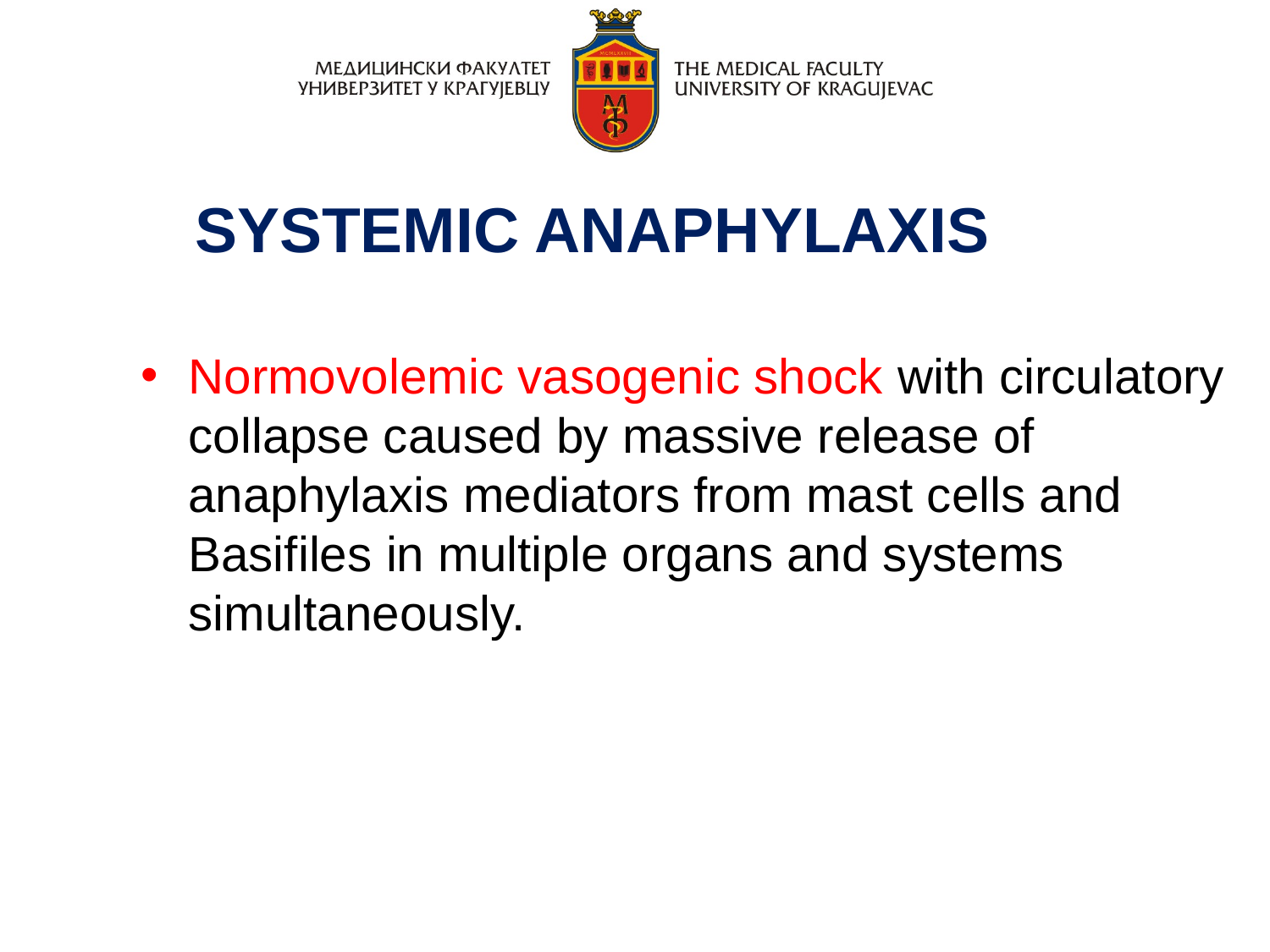

SYSTEMIC ANAPHYLAXIS
Normovolemic vasogenic shock with circulatory collapse caused by massive release of anaphylaxis mediators from mast cells and Basifiles in multiple organs and systems simultaneously.